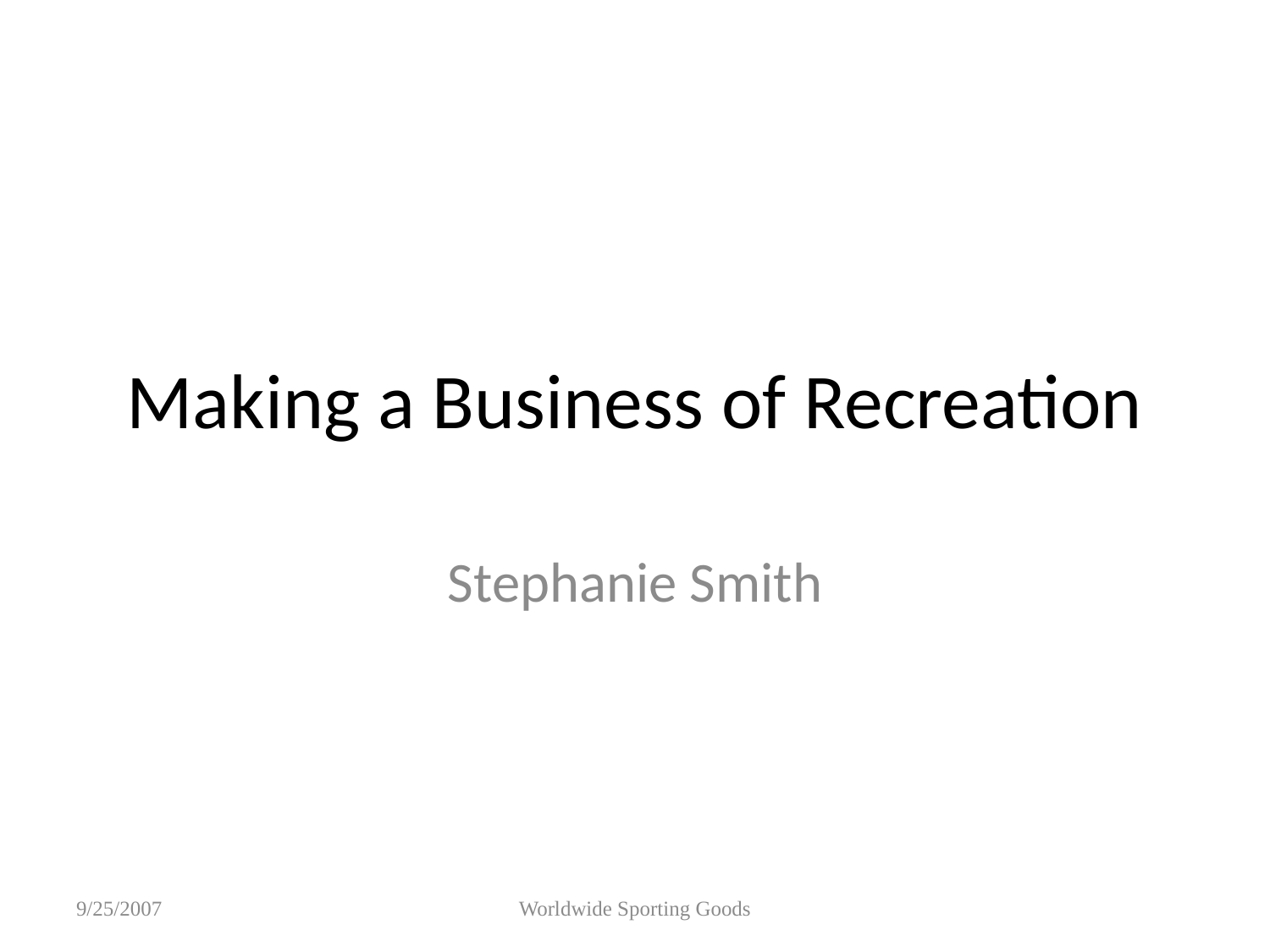

# Making a Business of Recreation
Stephanie Smith
9/25/2007
Worldwide Sporting Goods